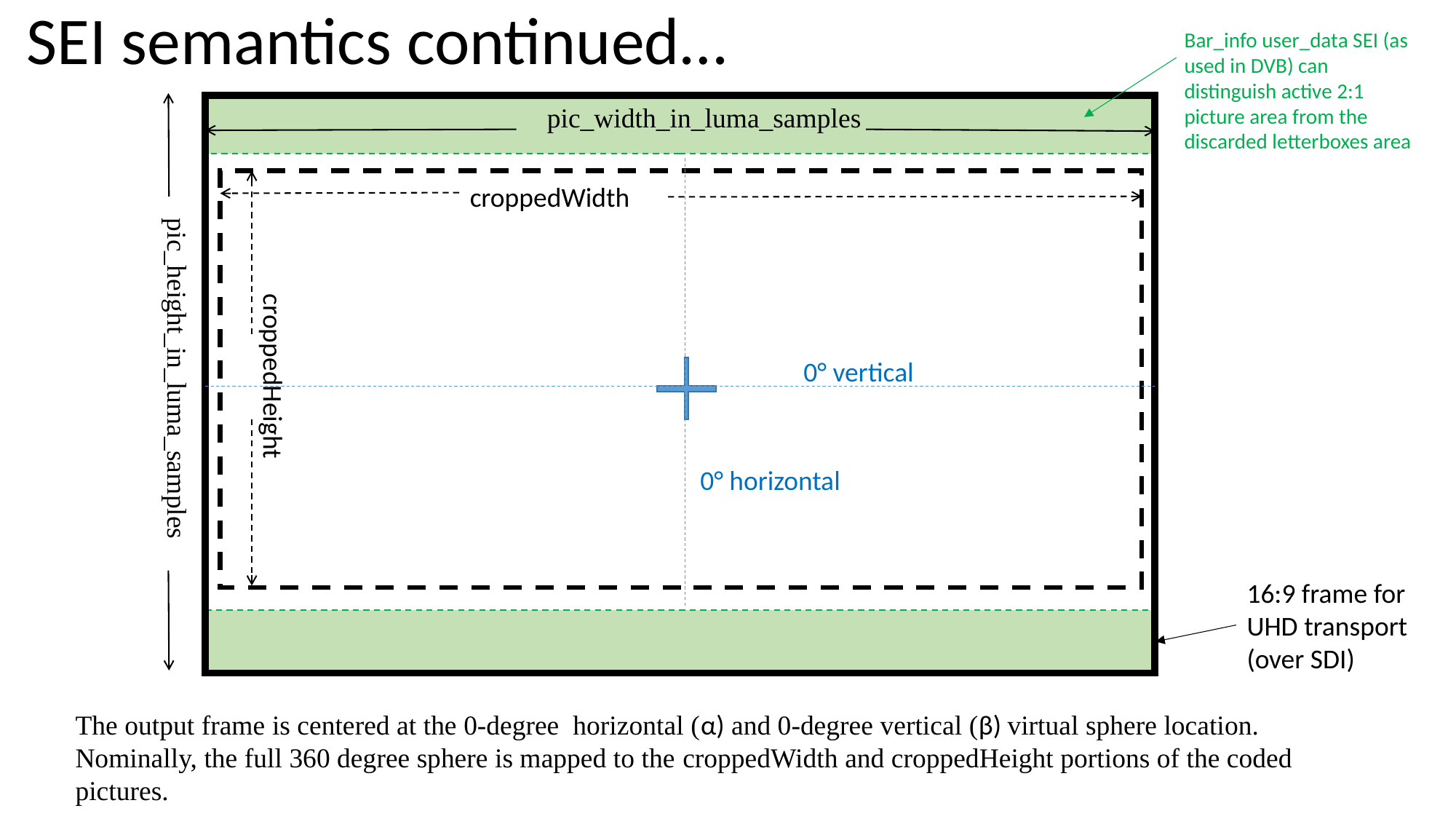

# SEI semantics continued…
Bar_info user_data SEI (as used in DVB) can distinguish active 2:1 picture area from the discarded letterboxes area

croppedWidth
croppedHeight
pic_width_in_luma_samples
0° vertical

pic_height_in_luma_samples
0° horizontal

16:9 frame for UHD transport (over SDI)

The output frame is centered at the 0-degree  horizontal (α) and 0-degree vertical (β) virtual sphere location. Nominally, the full 360 degree sphere is mapped to the croppedWidth and croppedHeight portions of the coded pictures.